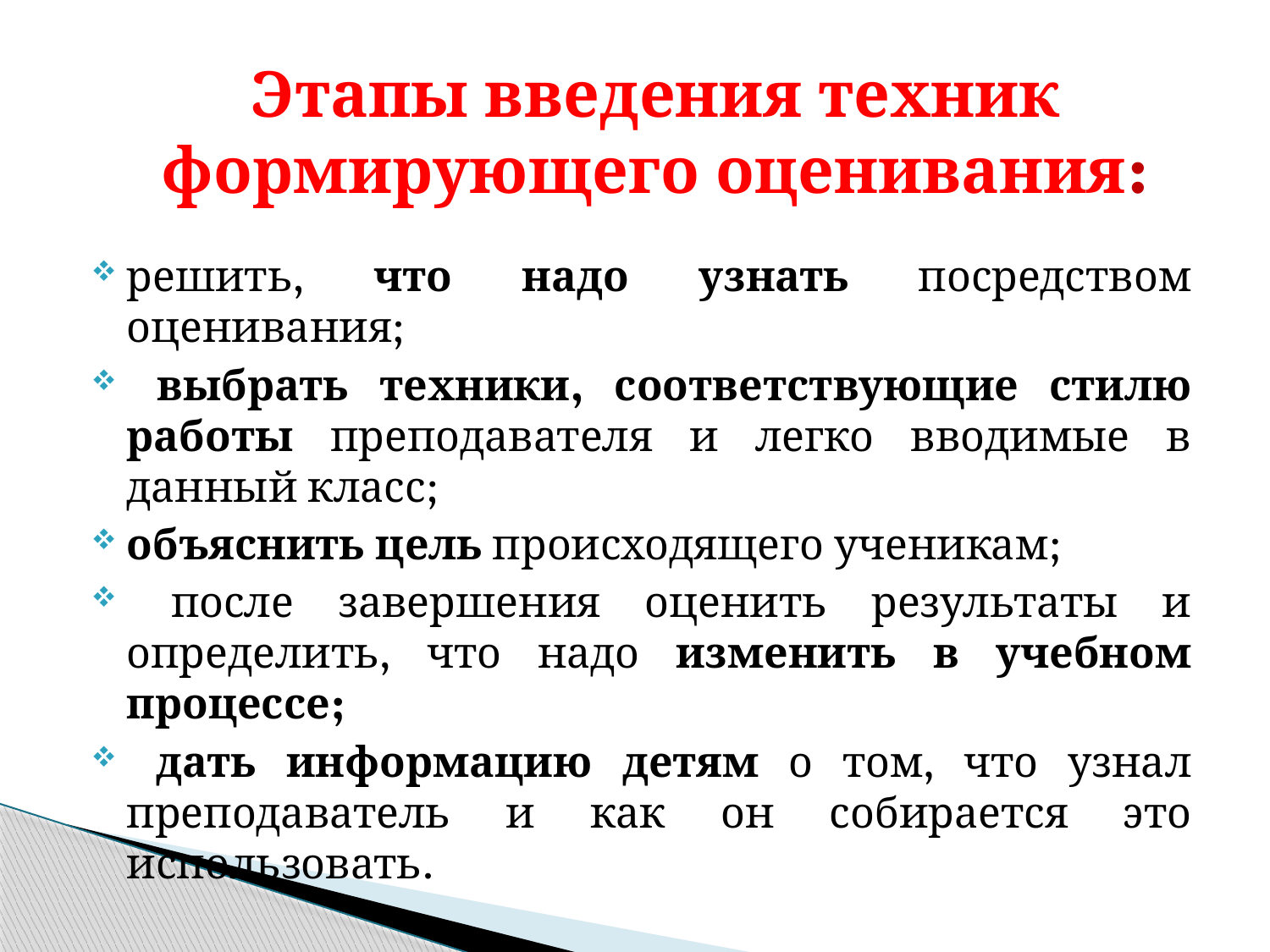

# Этапы введения техник формирующего оценивания:
решить, что надо узнать посредством оценивания;
 выбрать техники, соответствующие стилю работы преподавателя и легко вводимые в данный класс;
объяснить цель происходящего ученикам;
 после завершения оценить результаты и определить, что надо изменить в учебном процессе;
 дать информацию детям о том, что узнал преподаватель и как он собирается это использовать.